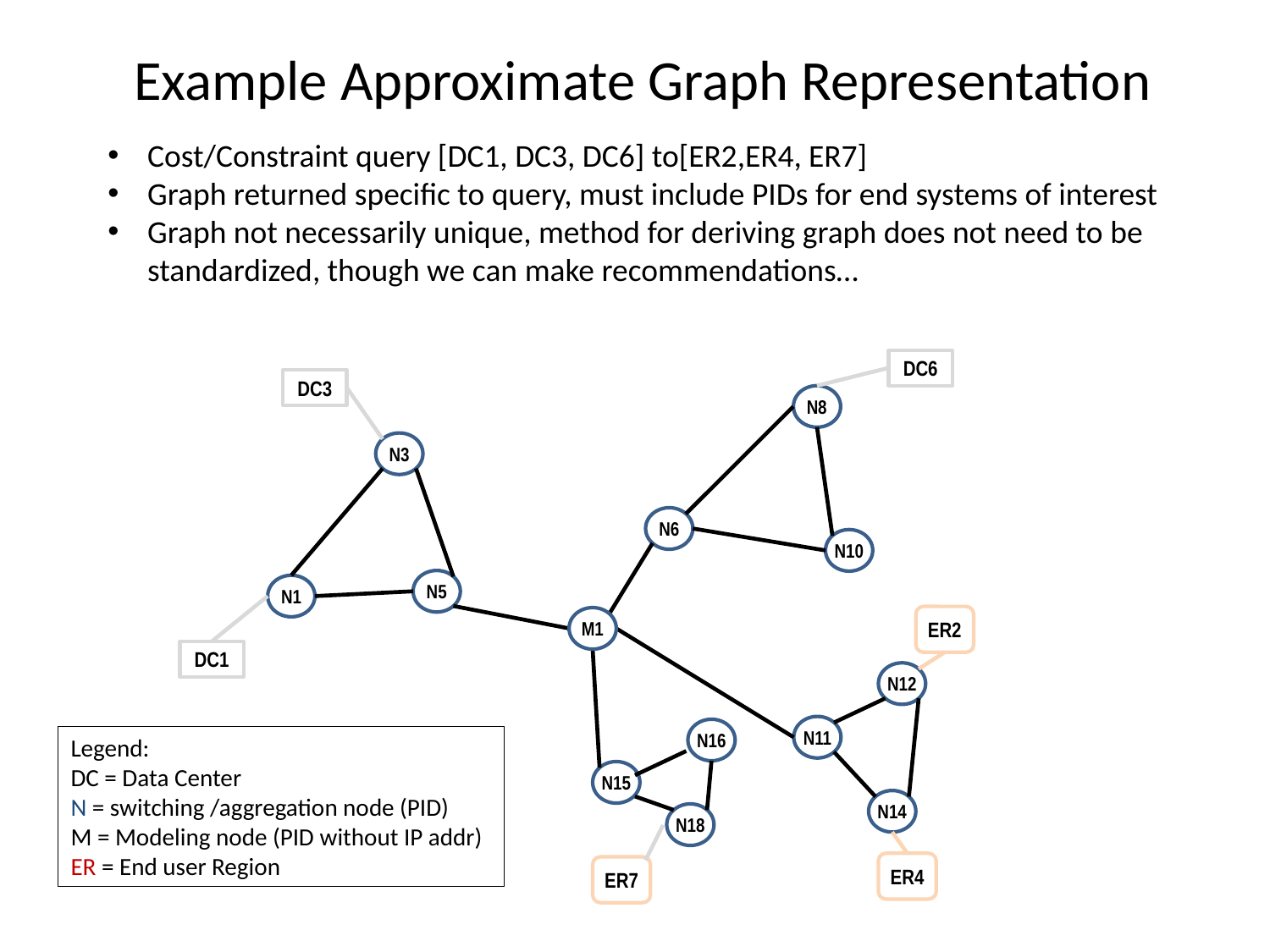

# Example Approximate Graph Representation
Cost/Constraint query [DC1, DC3, DC6] to[ER2,ER4, ER7]
Graph returned specific to query, must include PIDs for end systems of interest
Graph not necessarily unique, method for deriving graph does not need to be standardized, though we can make recommendations…
DC6
DC3
N8
N3
N6
N10
N5
N1
ER2
M1
DC1
N12
N11
N16
Legend:
DC = Data Center
N = switching /aggregation node (PID)
M = Modeling node (PID without IP addr)
ER = End user Region
N15
N14
N18
ER4
ER7